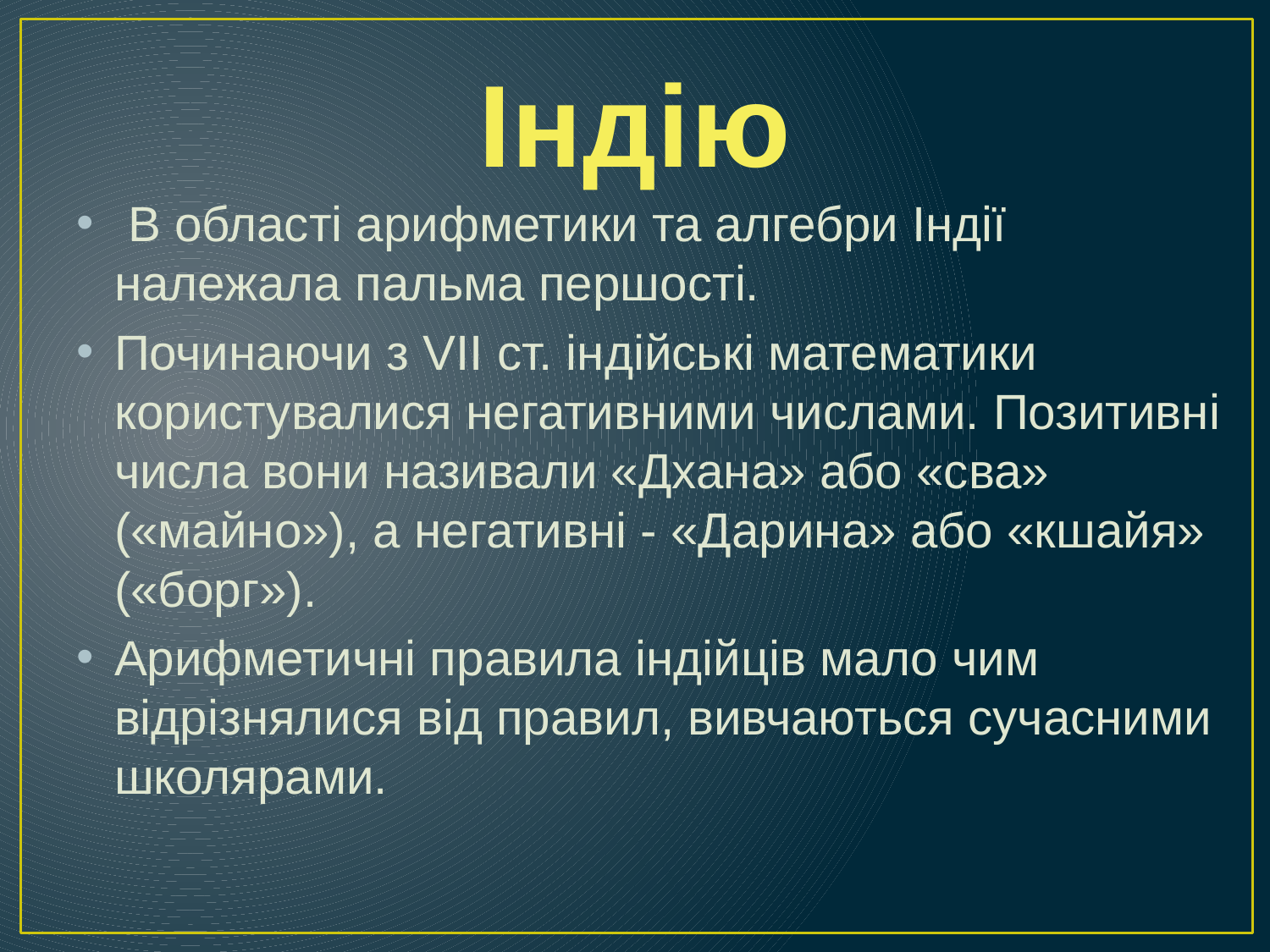

# Індію
 В області арифметики та алгебри Індії належала пальма першості.
Починаючи з VII ст. індійські математики користувалися негативними числами. Позитивні числа вони називали «Дхана» або «сва» («майно»), а негативні - «Дарина» або «кшайя» («борг»).
Арифметичні правила індійців мало чим відрізнялися від правил, вивчаються сучасними школярами.